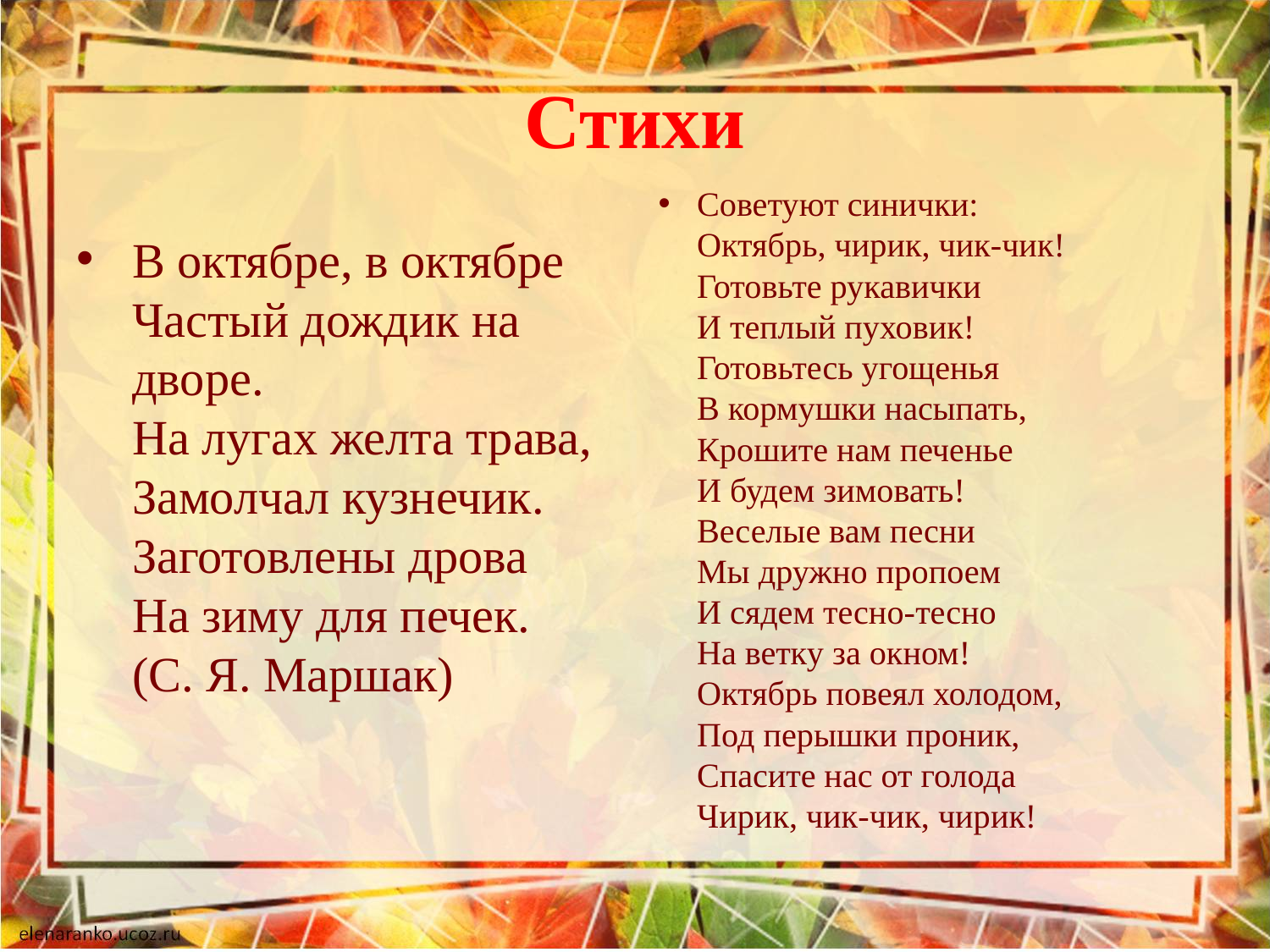

# Стихи
Советуют синички:
Октябрь, чирик, чик-чик!
Готовьте рукавички
И теплый пуховик!
Готовьтесь угощенья
В кормушки насыпать,
Крошите нам печенье
И будем зимовать!
Веселые вам песни
Мы дружно пропоем
И сядем тесно-тесно
На ветку за окном!
Октябрь повеял холодом,
Под перышки проник,
Спасите нас от голода
Чирик, чик-чик, чирик!
В октябре, в октябре
Частый дождик на дворе.
На лугах желта трава,
Замолчал кузнечик.
Заготовлены дрова
На зиму для печек.
(С. Я. Маршак)